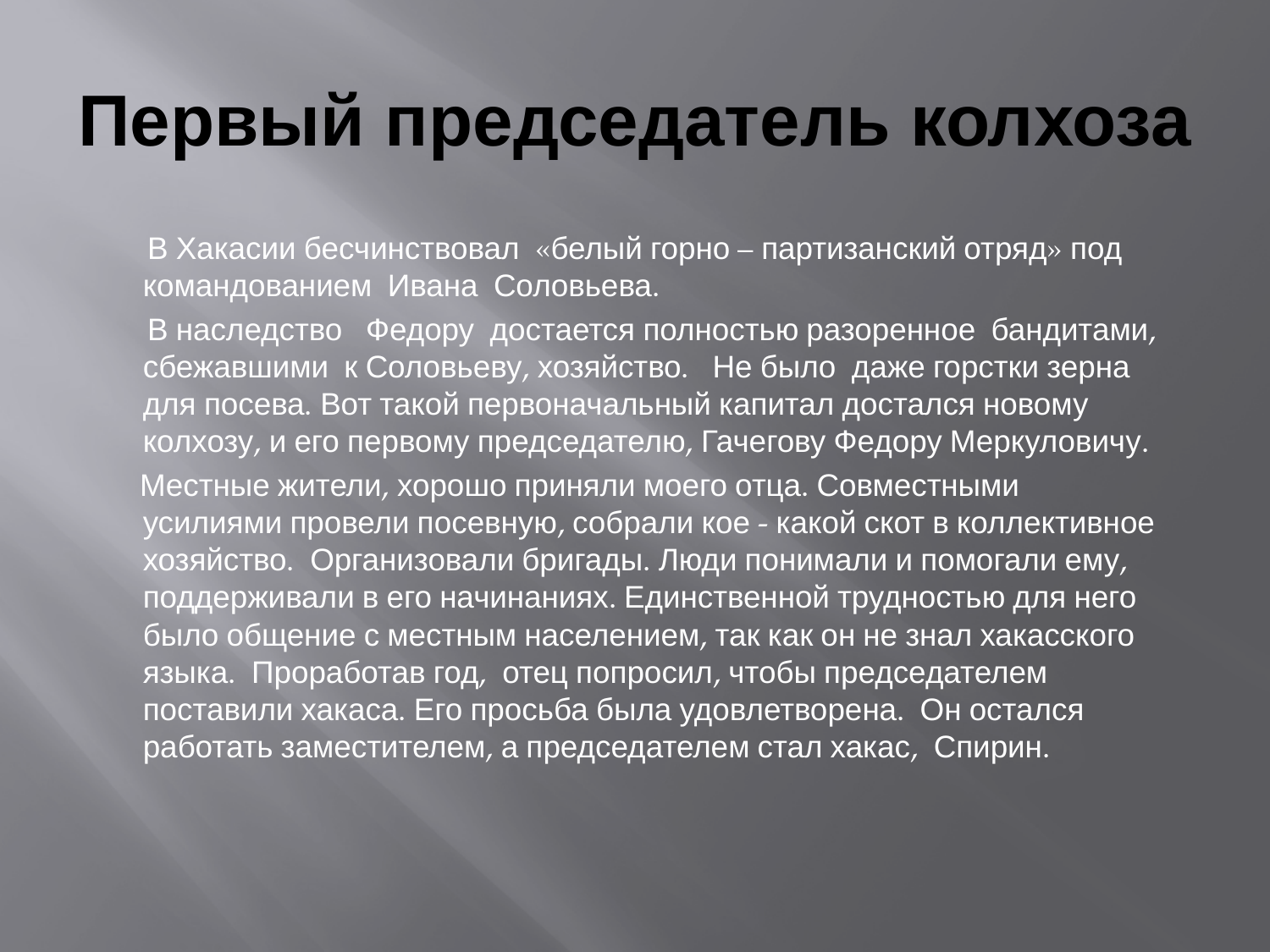

# Первый председатель колхоза
       В Хакасии бесчинствовал  «белый горно – партизанский отряд» под командованием  Ивана  Соловьева.
       В наследство   Федору  достается полностью разоренное  бандитами, сбежавшими  к Соловьеву, хозяйство.   Не было  даже горстки зерна для посева. Вот такой первоначальный капитал достался новому колхозу, и его первому председателю, Гачегову Федору Меркуловичу.
      Местные жители, хорошо приняли моего отца. Совместными усилиями провели посевную, собрали кое - какой скот в коллективное хозяйство.  Организовали бригады. Люди понимали и помогали ему, поддерживали в его начинаниях. Единственной трудностью для него было общение с местным населением, так как он не знал хакасского языка.  Проработав год,  отец попросил, чтобы председателем поставили хакаса. Его просьба была удовлетворена.  Он остался работать заместителем, а председателем стал хакас,  Спирин.